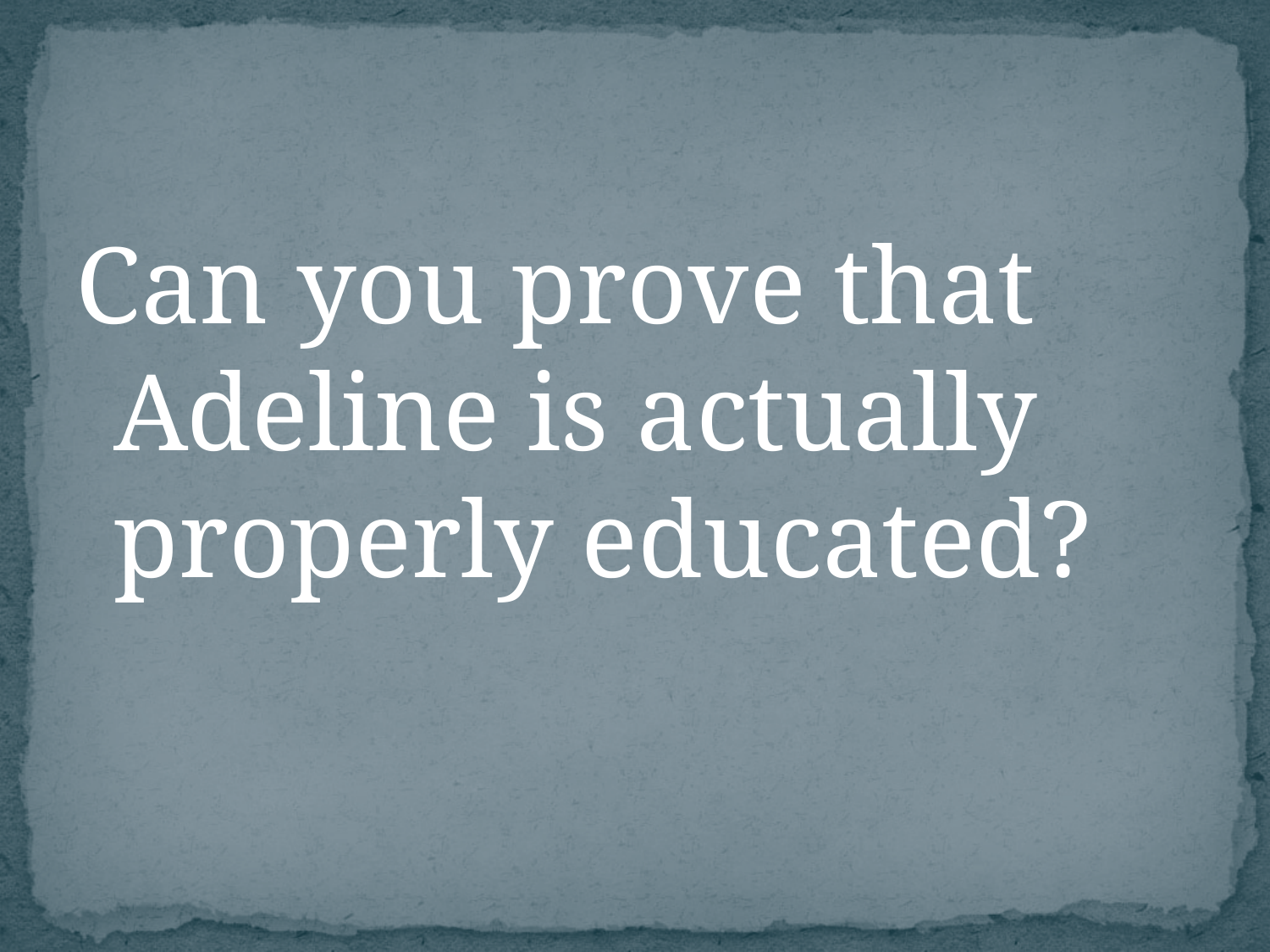

Can you prove that Adeline is actually properly educated?